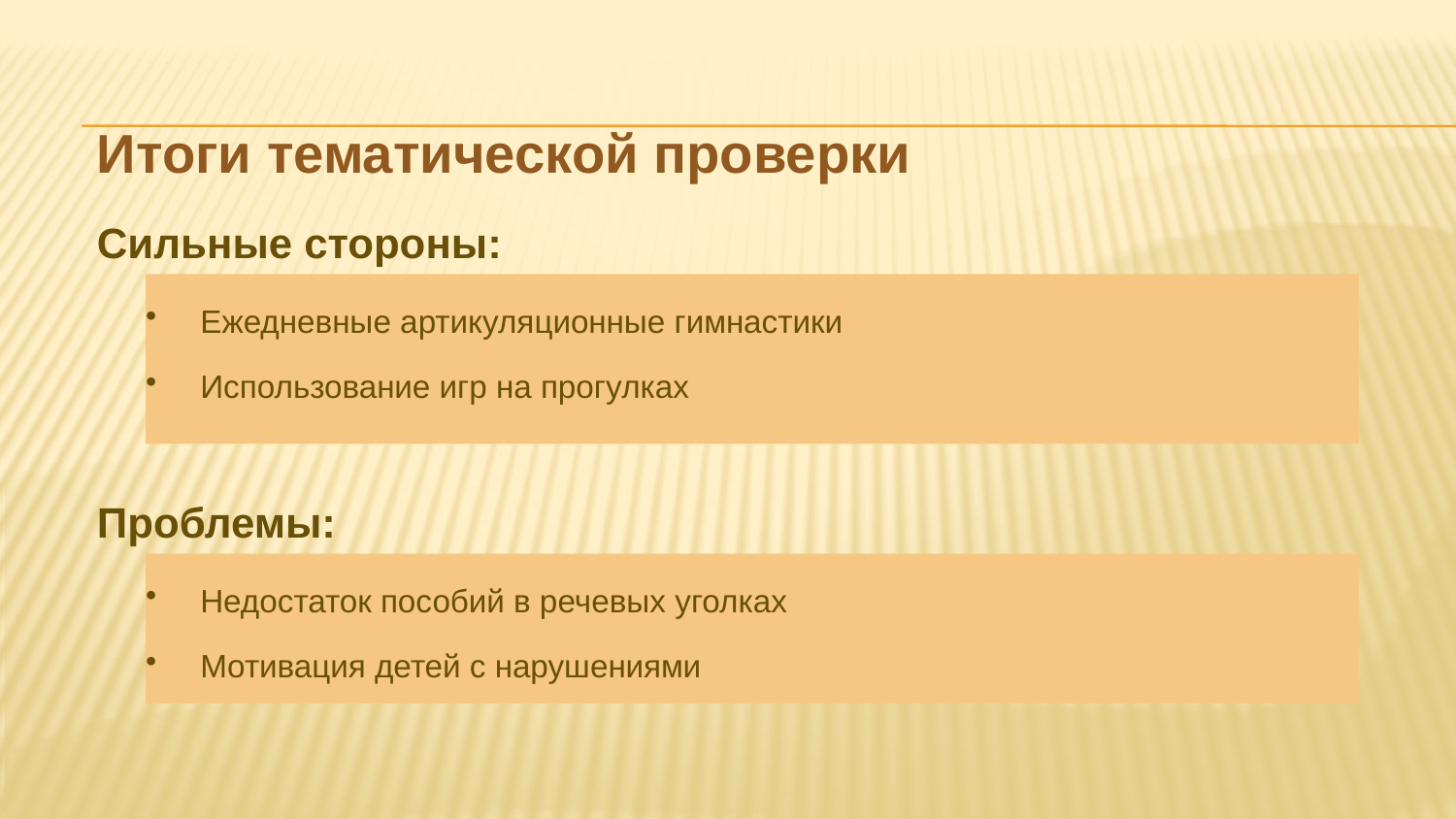

Итоги тематической проверки
Сильные стороны:
Ежедневные артикуляционные гимнастики
Использование игр на прогулках
Проблемы:
Недостаток пособий в речевых уголках
Мотивация детей с нарушениями